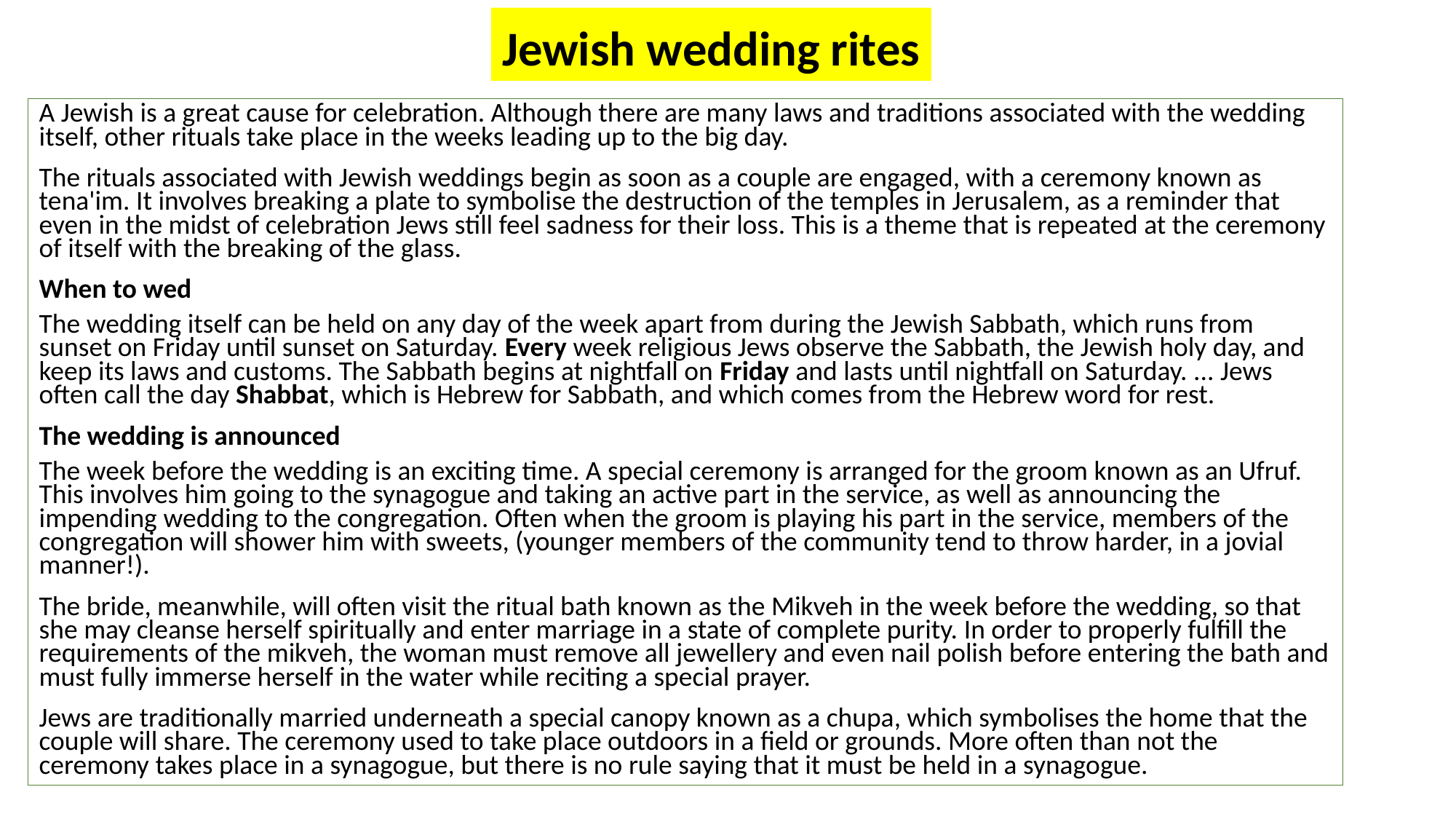

Jewish wedding rites
A Jewish is a great cause for celebration. Although there are many laws and traditions associated with the wedding itself, other rituals take place in the weeks leading up to the big day.
The rituals associated with Jewish weddings begin as soon as a couple are engaged, with a ceremony known as tena'im. It involves breaking a plate to symbolise the destruction of the temples in Jerusalem, as a reminder that even in the midst of celebration Jews still feel sadness for their loss. This is a theme that is repeated at the ceremony of itself with the breaking of the glass.
When to wed
The wedding itself can be held on any day of the week apart from during the Jewish Sabbath, which runs from sunset on Friday until sunset on Saturday. Every week religious Jews observe the Sabbath, the Jewish holy day, and keep its laws and customs. The Sabbath begins at nightfall on Friday and lasts until nightfall on Saturday. ... Jews often call the day Shabbat, which is Hebrew for Sabbath, and which comes from the Hebrew word for rest.
The wedding is announced
The week before the wedding is an exciting time. A special ceremony is arranged for the groom known as an Ufruf. This involves him going to the synagogue and taking an active part in the service, as well as announcing the impending wedding to the congregation. Often when the groom is playing his part in the service, members of the congregation will shower him with sweets, (younger members of the community tend to throw harder, in a jovial manner!).
The bride, meanwhile, will often visit the ritual bath known as the Mikveh in the week before the wedding, so that she may cleanse herself spiritually and enter marriage in a state of complete purity. In order to properly fulfill the requirements of the mikveh, the woman must remove all jewellery and even nail polish before entering the bath and must fully immerse herself in the water while reciting a special prayer.
Jews are traditionally married underneath a special canopy known as a chupa, which symbolises the home that the couple will share. The ceremony used to take place outdoors in a field or grounds. More often than not the ceremony takes place in a synagogue, but there is no rule saying that it must be held in a synagogue.